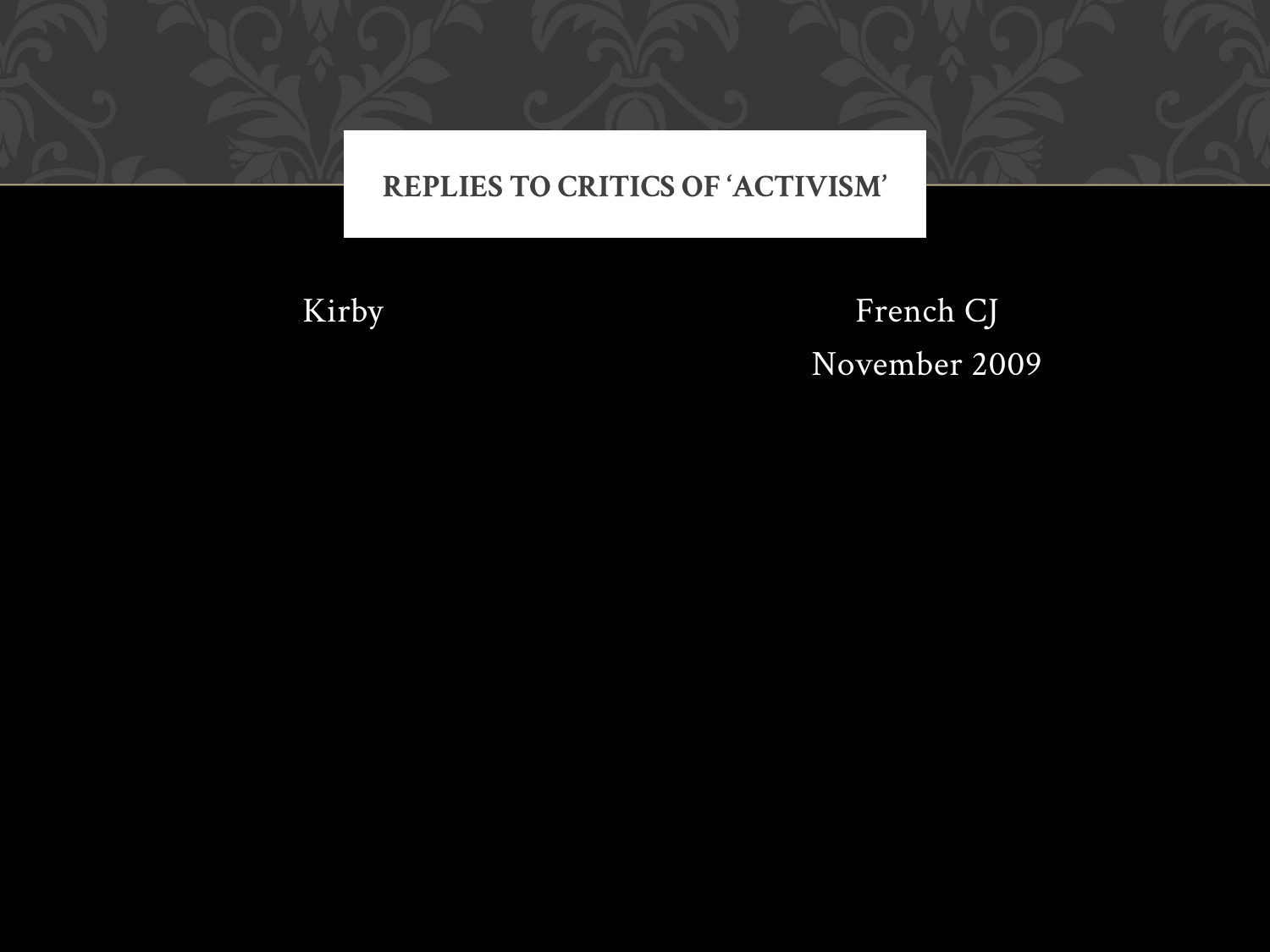

# Replies to critics of ‘activism’
Kirby

French CJ
November 2009